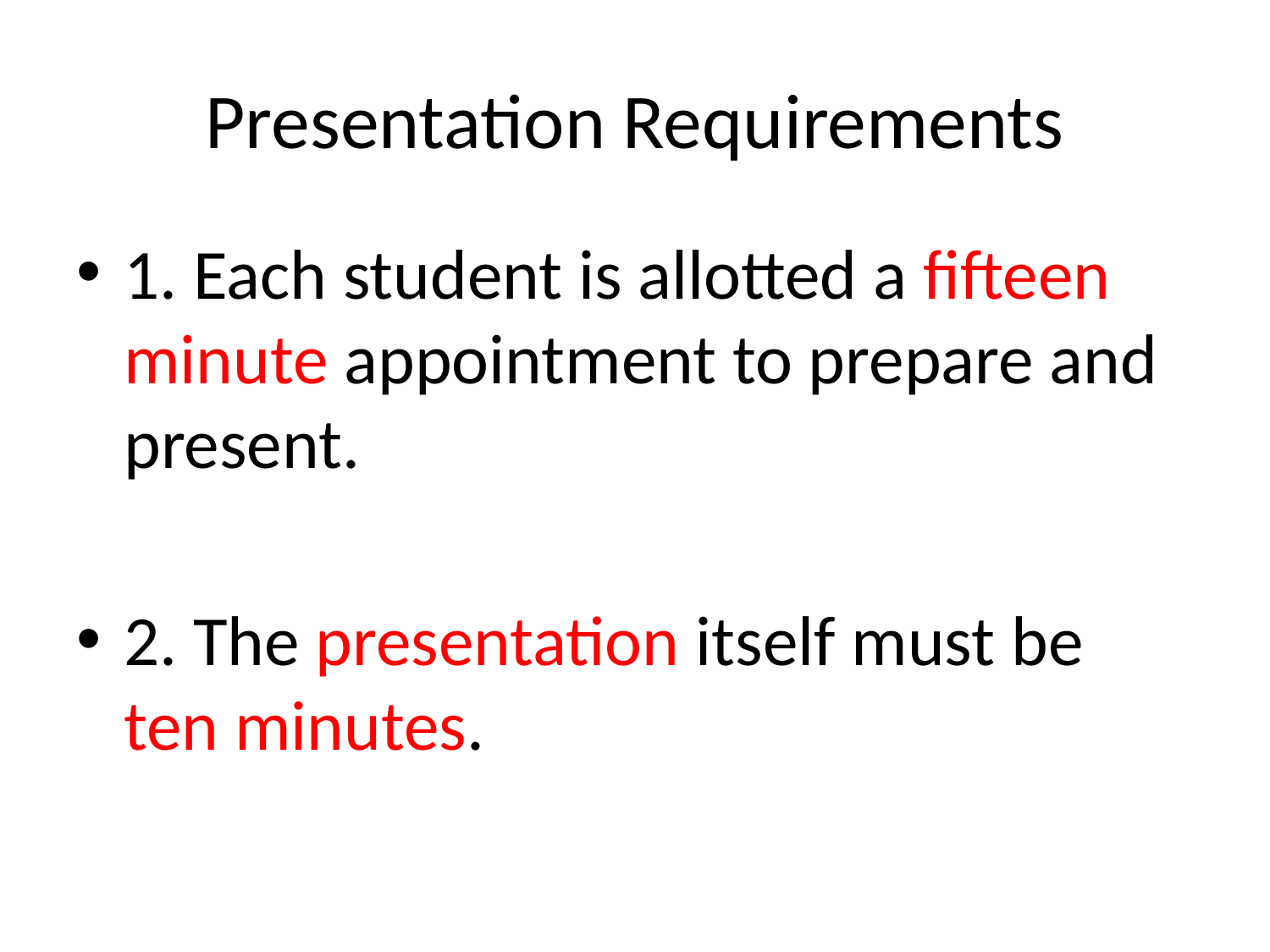

# Presentation Requirements
1. Each student is allotted a fifteen minute appointment to prepare and present.

2. The presentation itself must be ten minutes.